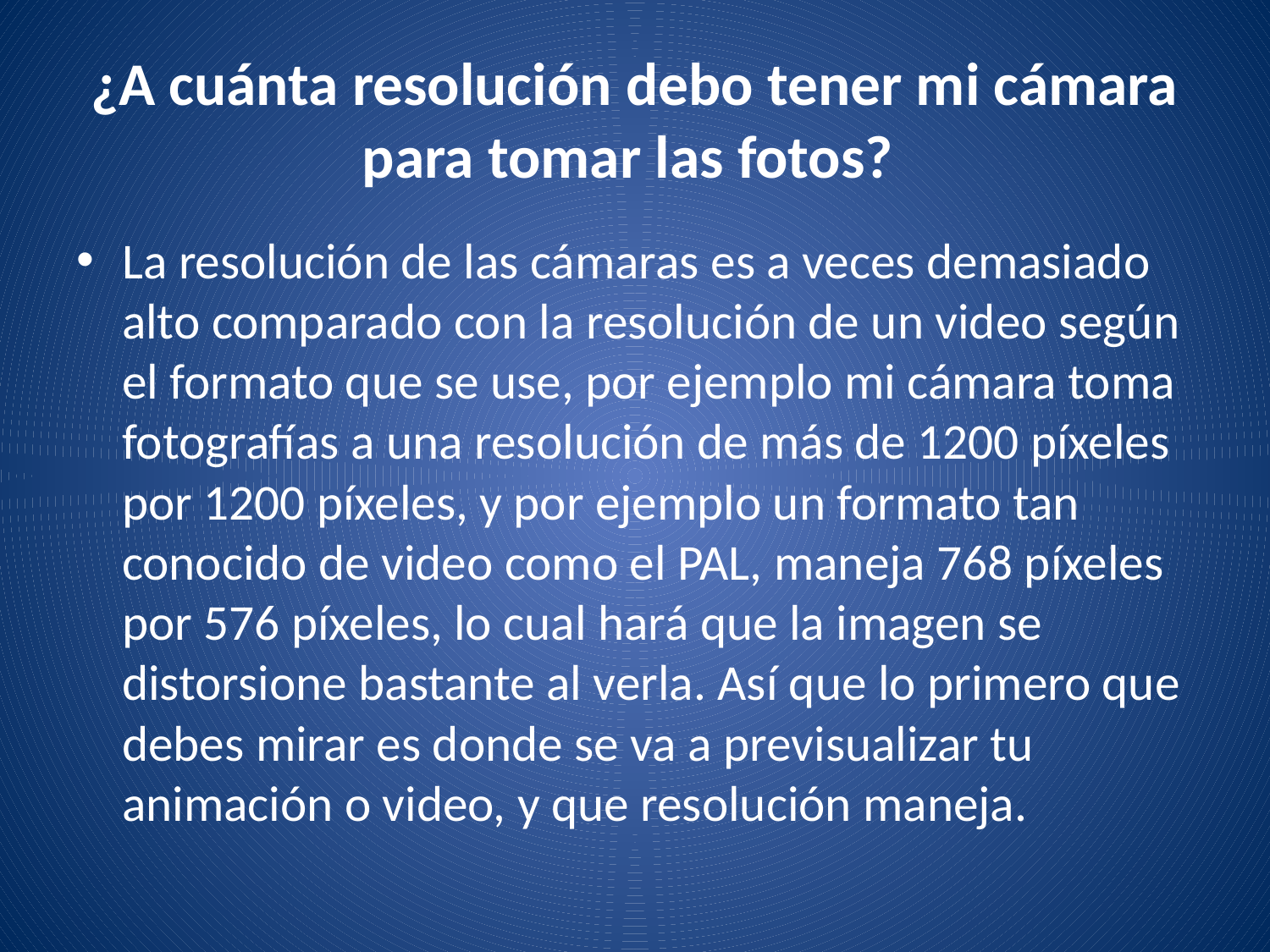

# ¿A cuánta resolución debo tener mi cámara para tomar las fotos?
La resolución de las cámaras es a veces demasiado alto comparado con la resolución de un video según el formato que se use, por ejemplo mi cámara toma fotografías a una resolución de más de 1200 píxeles por 1200 píxeles, y por ejemplo un formato tan conocido de video como el PAL, maneja 768 píxeles por 576 píxeles, lo cual hará que la imagen se distorsione bastante al verla. Así que lo primero que debes mirar es donde se va a previsualizar tu animación o video, y que resolución maneja.